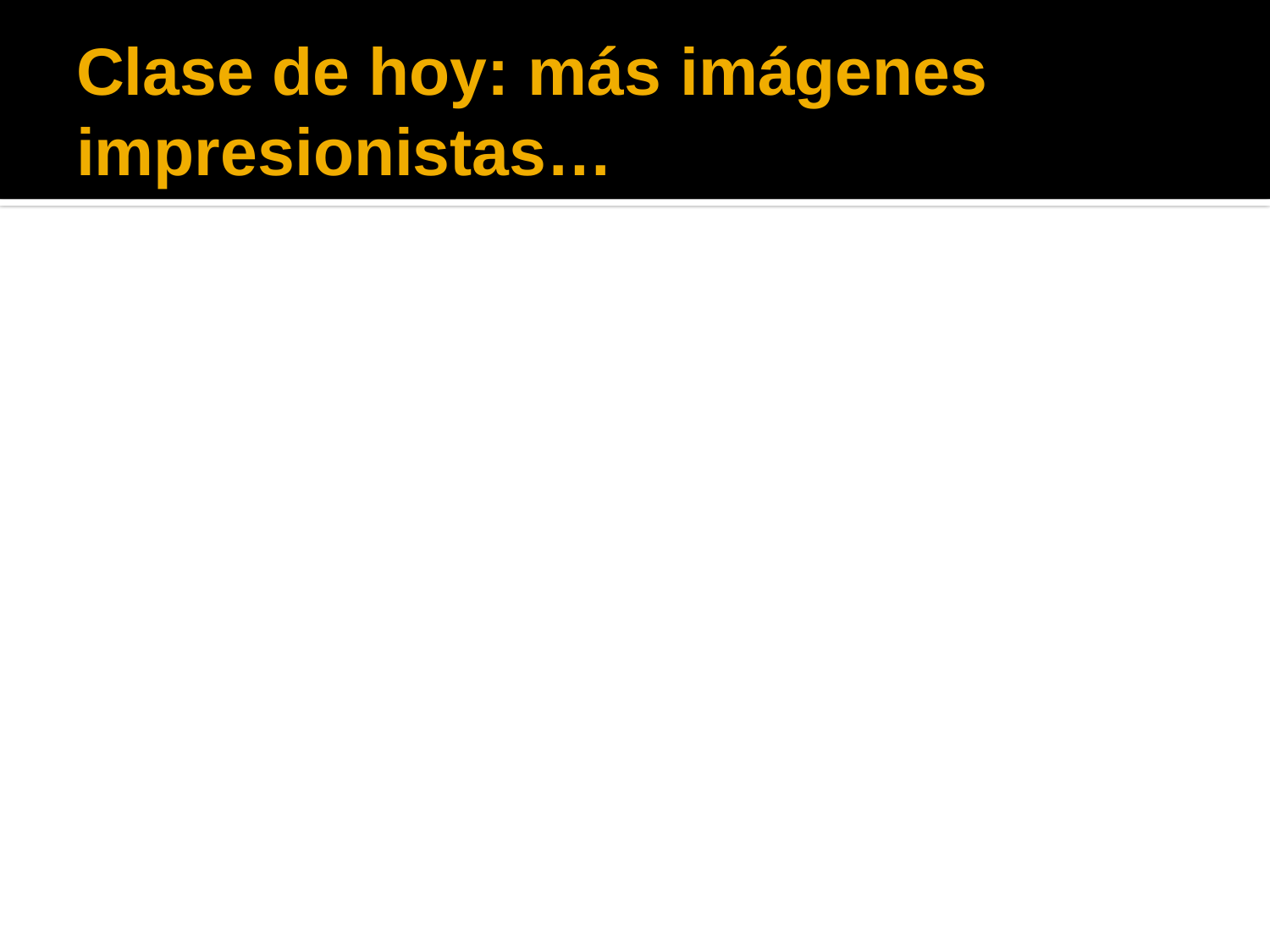

# Clase de hoy: más imágenes impresionistas…